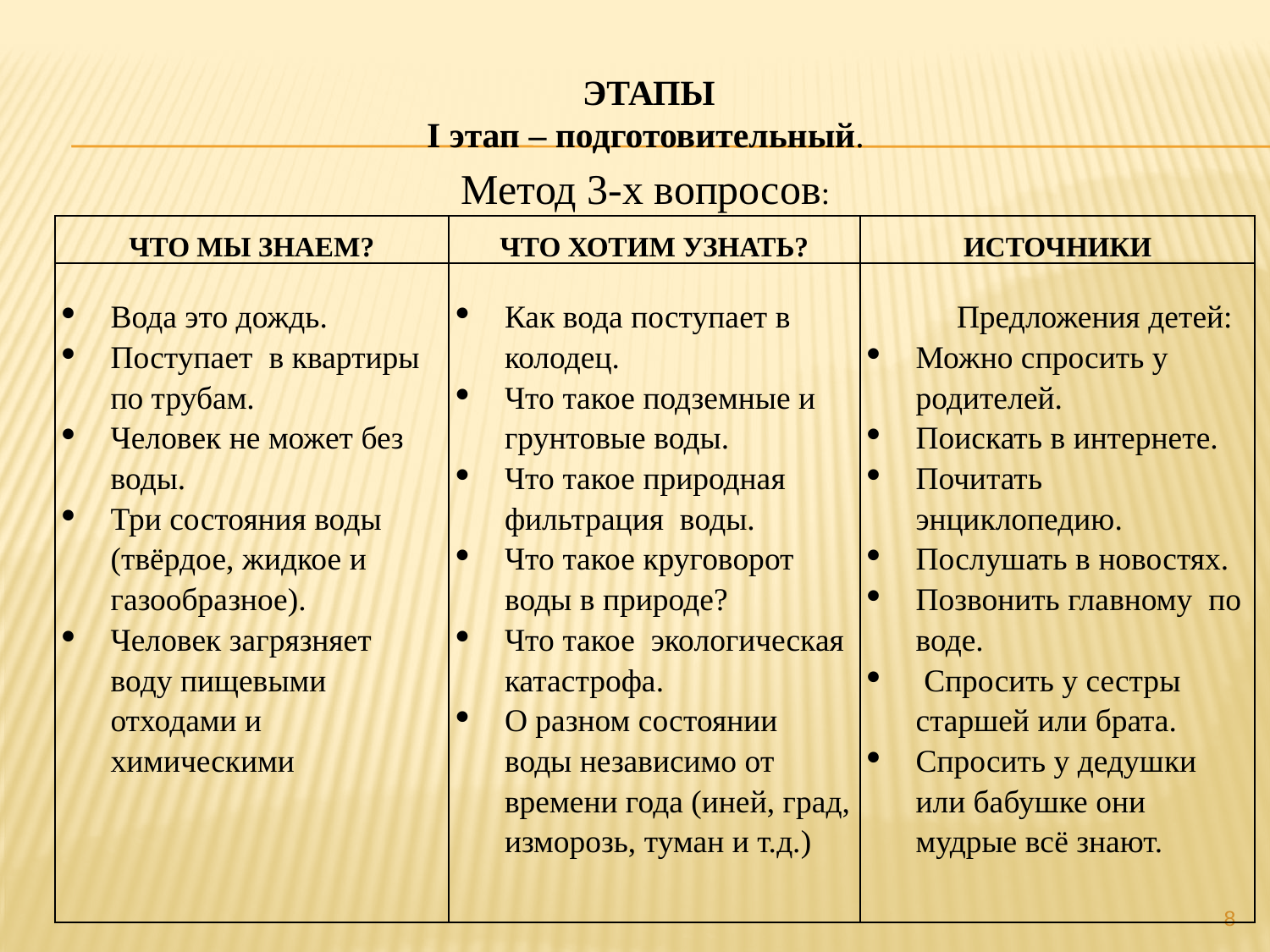

# ЭТАПЫ I этап – подготовительный.
Метод 3-х вопросов:

| ЧТО МЫ ЗНАЕМ? | ЧТО ХОТИМ УЗНАТЬ? | ИСТОЧНИКИ |
| --- | --- | --- |
| Вода это дождь. Поступает в квартиры по трубам. Человек не может без воды. Три состояния воды (твёрдое, жидкое и газообразное). Человек загрязняет воду пищевыми отходами и химическими | Как вода поступает в колодец. Что такое подземные и грунтовые воды. Что такое природная фильтрация воды. Что такое круговорот воды в природе? Что такое экологическая катастрофа. О разном состоянии воды независимо от времени года (иней, град, изморозь, туман и т.д.) | Предложения детей: Можно спросить у родителей. Поискать в интернете. Почитать энциклопедию. Послушать в новостях. Позвонить главному по воде. Спросить у сестры старшей или брата. Спросить у дедушки или бабушке они мудрые всё знают. |
8